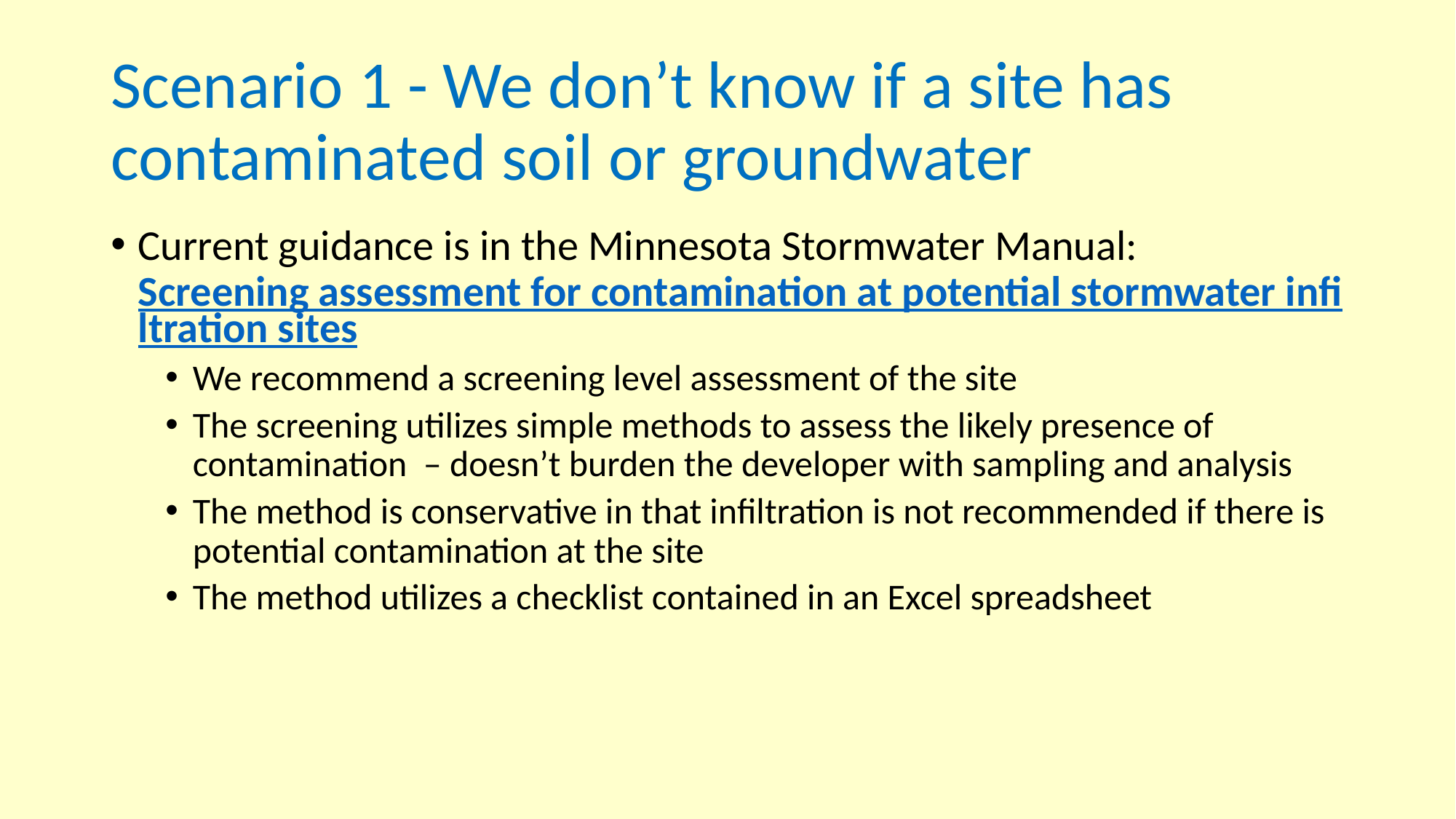

# Scenario 1 - We don’t know if a site has contaminated soil or groundwater
Current guidance is in the Minnesota Stormwater Manual: Screening assessment for contamination at potential stormwater infiltration sites
We recommend a screening level assessment of the site
The screening utilizes simple methods to assess the likely presence of contamination  – doesn’t burden the developer with sampling and analysis
The method is conservative in that infiltration is not recommended if there is potential contamination at the site
The method utilizes a checklist contained in an Excel spreadsheet